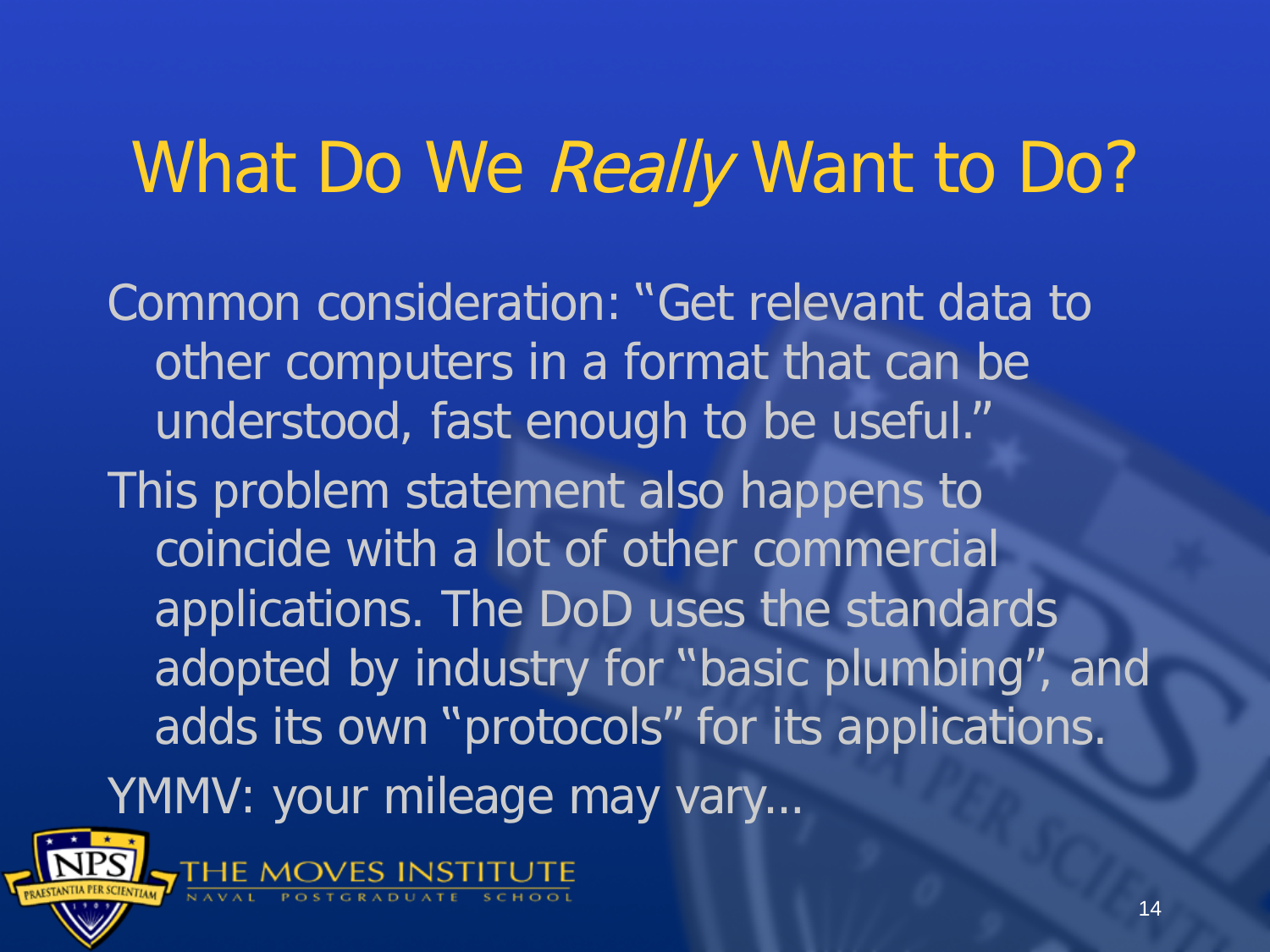

# What Do We Really Want to Do?
Common consideration: “Get relevant data to other computers in a format that can be understood, fast enough to be useful.”
This problem statement also happens to coincide with a lot of other commercial applications. The DoD uses the standards adopted by industry for “basic plumbing”, and adds its own “protocols” for its applications.
YMMV: your mileage may vary…
14